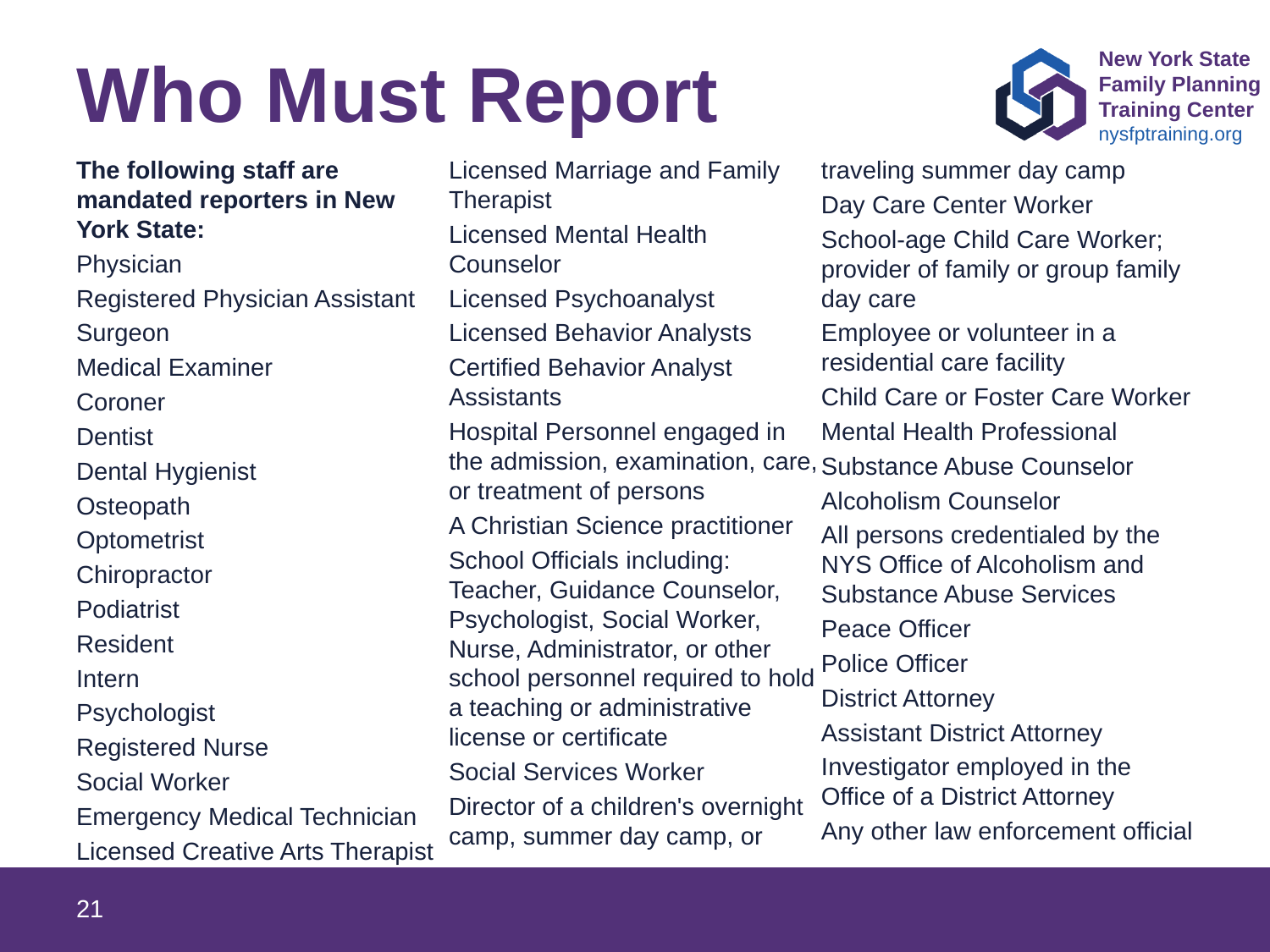

# Who Must Report
The following staff are mandated reporters in New York State:
Physician
Registered Physician Assistant
Surgeon
Medical Examiner
Coroner
Dentist
Dental Hygienist
Osteopath
Optometrist
Chiropractor
Podiatrist
Resident
Intern
Psychologist
Registered Nurse
Social Worker
Emergency Medical Technician
Licensed Creative Arts Therapist
Licensed Marriage and Family Therapist
Licensed Mental Health Counselor
Licensed Psychoanalyst
Licensed Behavior Analysts
Certified Behavior Analyst Assistants
Hospital Personnel engaged in the admission, examination, care, or treatment of persons
A Christian Science practitioner
School Officials including: Teacher, Guidance Counselor, Psychologist, Social Worker, Nurse, Administrator, or other school personnel required to hold a teaching or administrative license or certificate
Social Services Worker
Director of a children's overnight camp, summer day camp, or traveling summer day camp
Day Care Center Worker
School-age Child Care Worker; provider of family or group family day care
Employee or volunteer in a residential care facility
Child Care or Foster Care Worker
Mental Health Professional
Substance Abuse Counselor
Alcoholism Counselor
All persons credentialed by the NYS Office of Alcoholism and Substance Abuse Services
Peace Officer
Police Officer
District Attorney
Assistant District Attorney
Investigator employed in the Office of a District Attorney
Any other law enforcement official
21